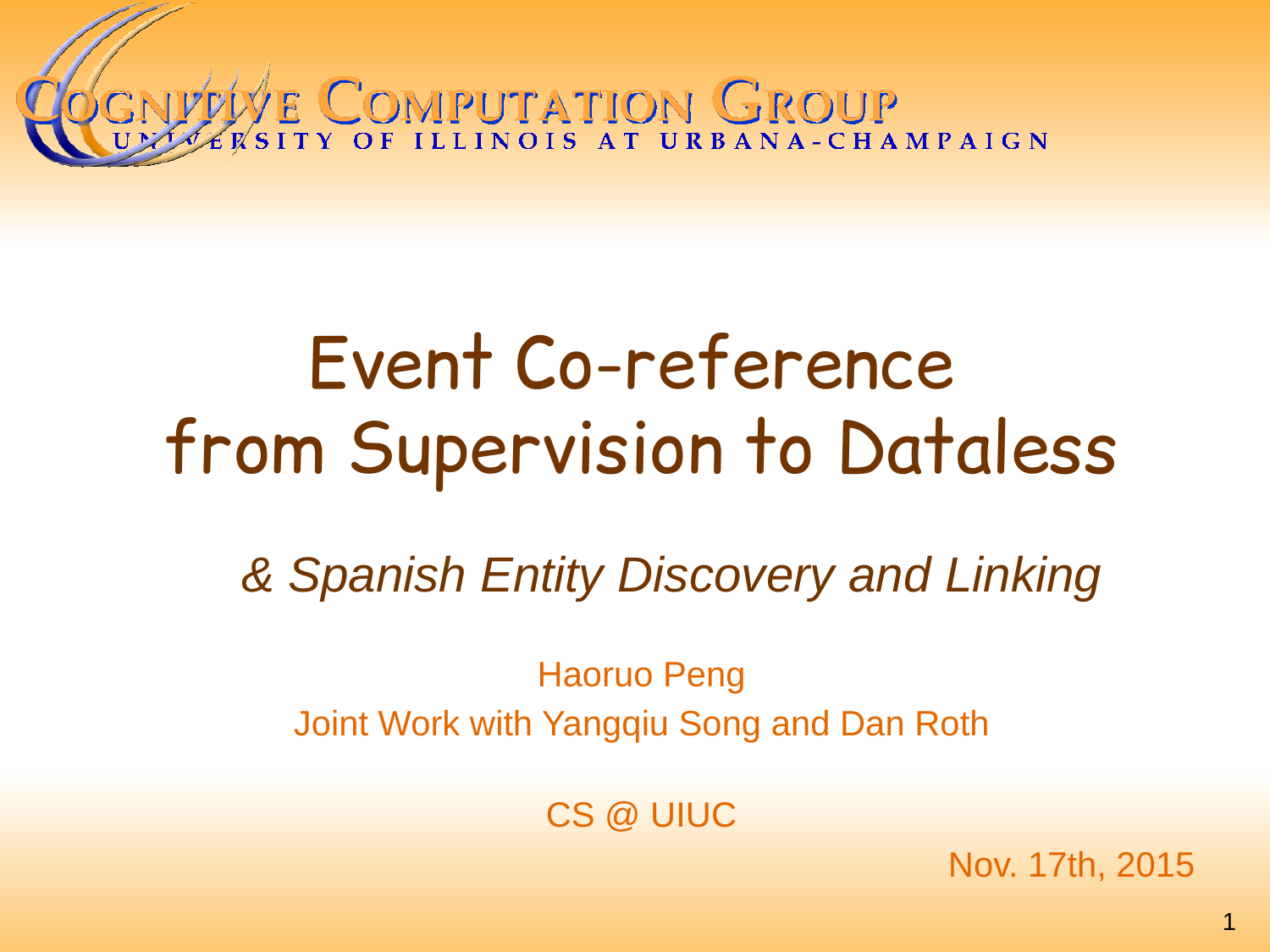

# Event Co-reference from Supervision to Dataless
& Spanish Entity Discovery and Linking
Haoruo Peng
Joint Work with Yangqiu Song and Dan Roth

CS @ UIUC
Nov. 17th, 2015
1